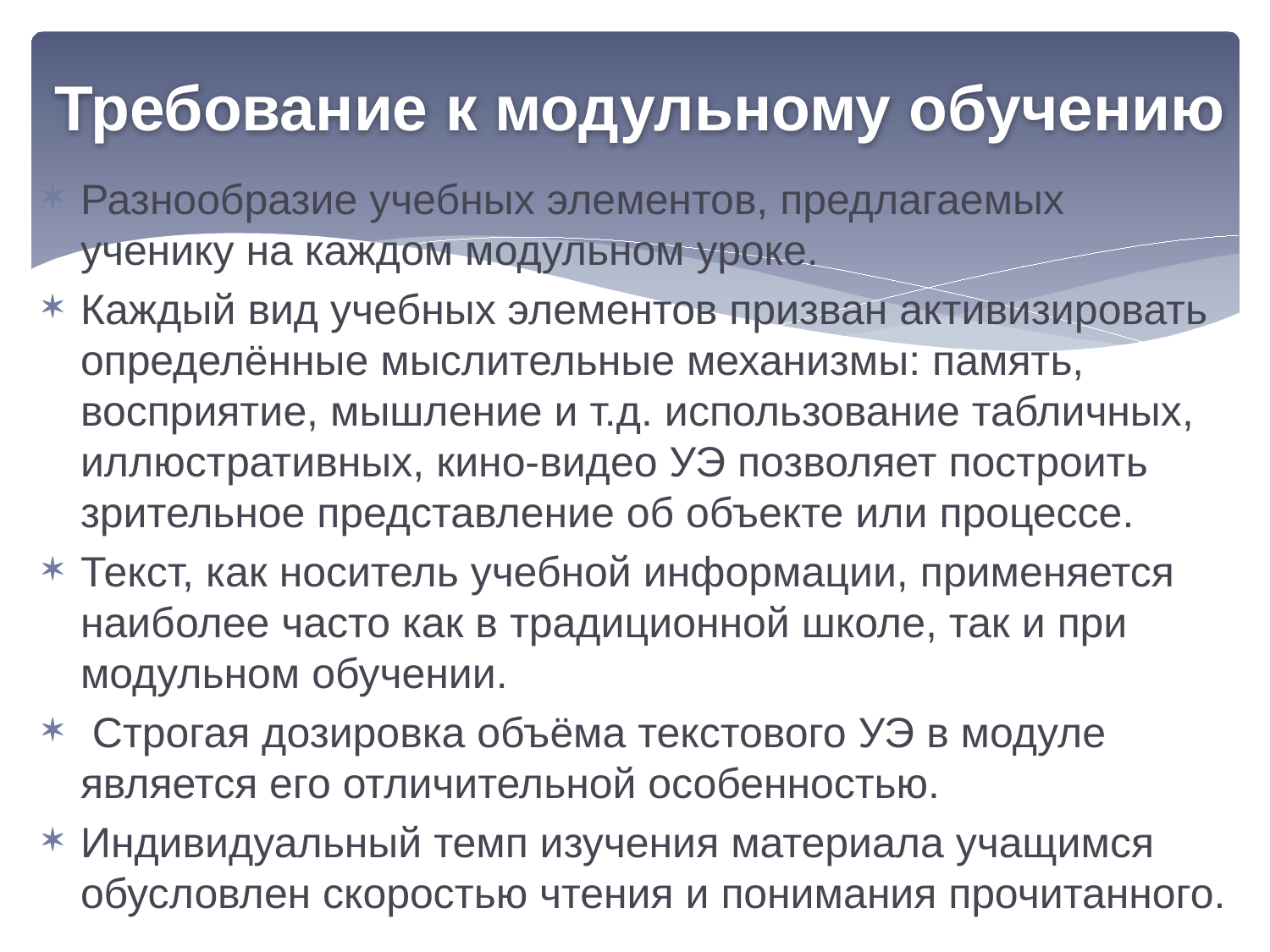

# Требование к модульному обучению
Разнообразие учебных элементов, предлагаемых ученику на каждом модульном уроке.
Каждый вид учебных элементов призван активизировать определённые мыслительные механизмы: память, восприятие, мышление и т.д. использование табличных, иллюстративных, кино-видео УЭ позволяет построить зрительное представление об объекте или процессе.
Текст, как носитель учебной информации, применяется наиболее часто как в традиционной школе, так и при модульном обучении.
 Строгая дозировка объёма текстового УЭ в модуле является его отличительной особенностью.
Индивидуальный темп изучения материала учащимся обусловлен скоростью чтения и понимания прочитанного.